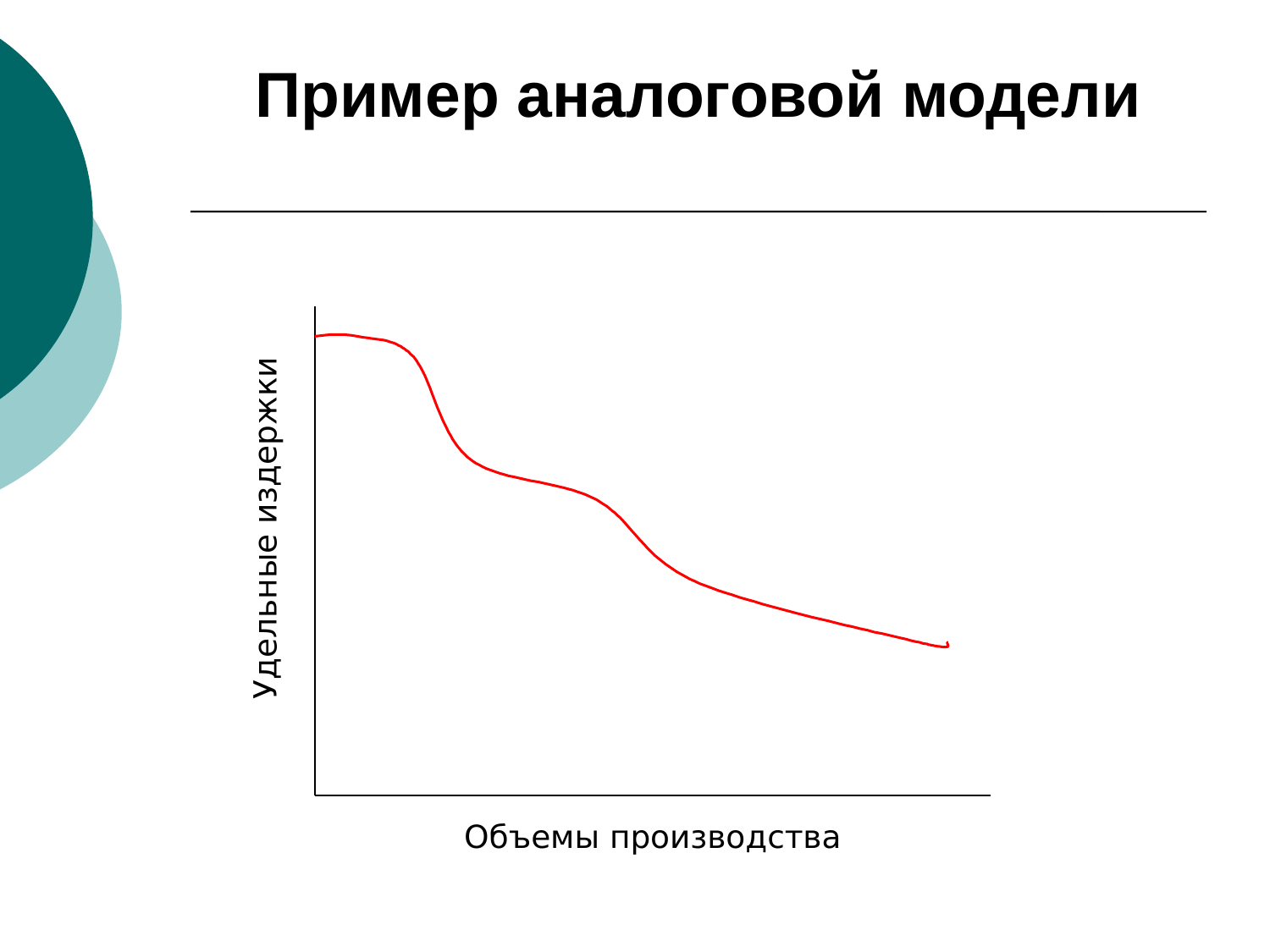

# Пример аналоговой модели

Удельные издержки
Объемы производства